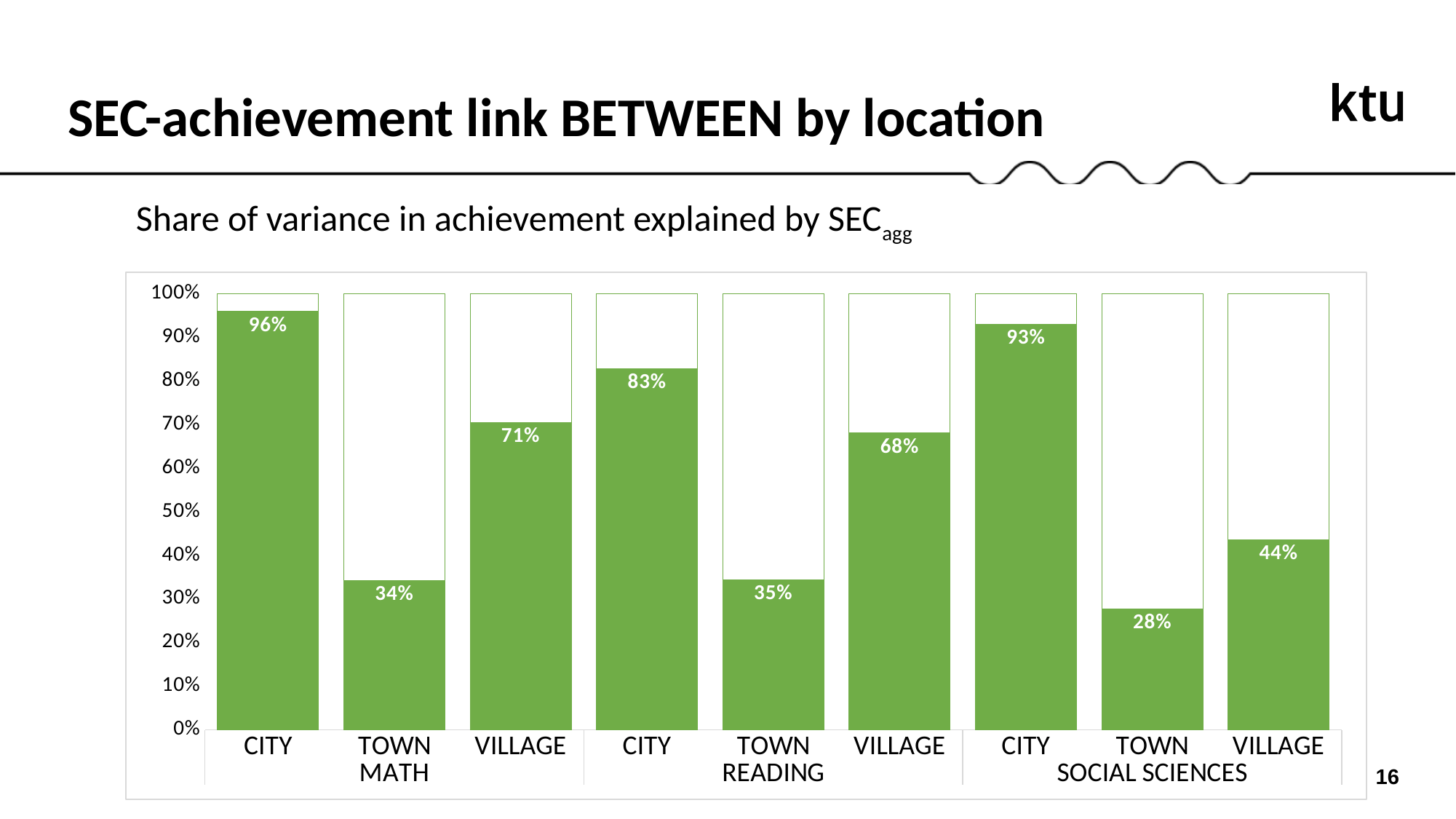

SEC-achievement link BETWEEN by location
Share of variance in achievement explained by SECagg

### Chart

| Category | SCHOOL | TOTA |
|---|---|---|
| CITY | 0.96 | 1.0 |
| TOWN | 0.343 | 1.0 |
| VILLAGE | 0.705 | 1.0 |
| CITY | 0.828 | 1.0 |
| TOWN | 0.345 | 1.0 |
| VILLAGE | 0.681 | 1.0 |
| CITY | 0.93 | 1.0 |
| TOWN | 0.278 | 1.0 |
| VILLAGE | 0.437 | 1.0 |